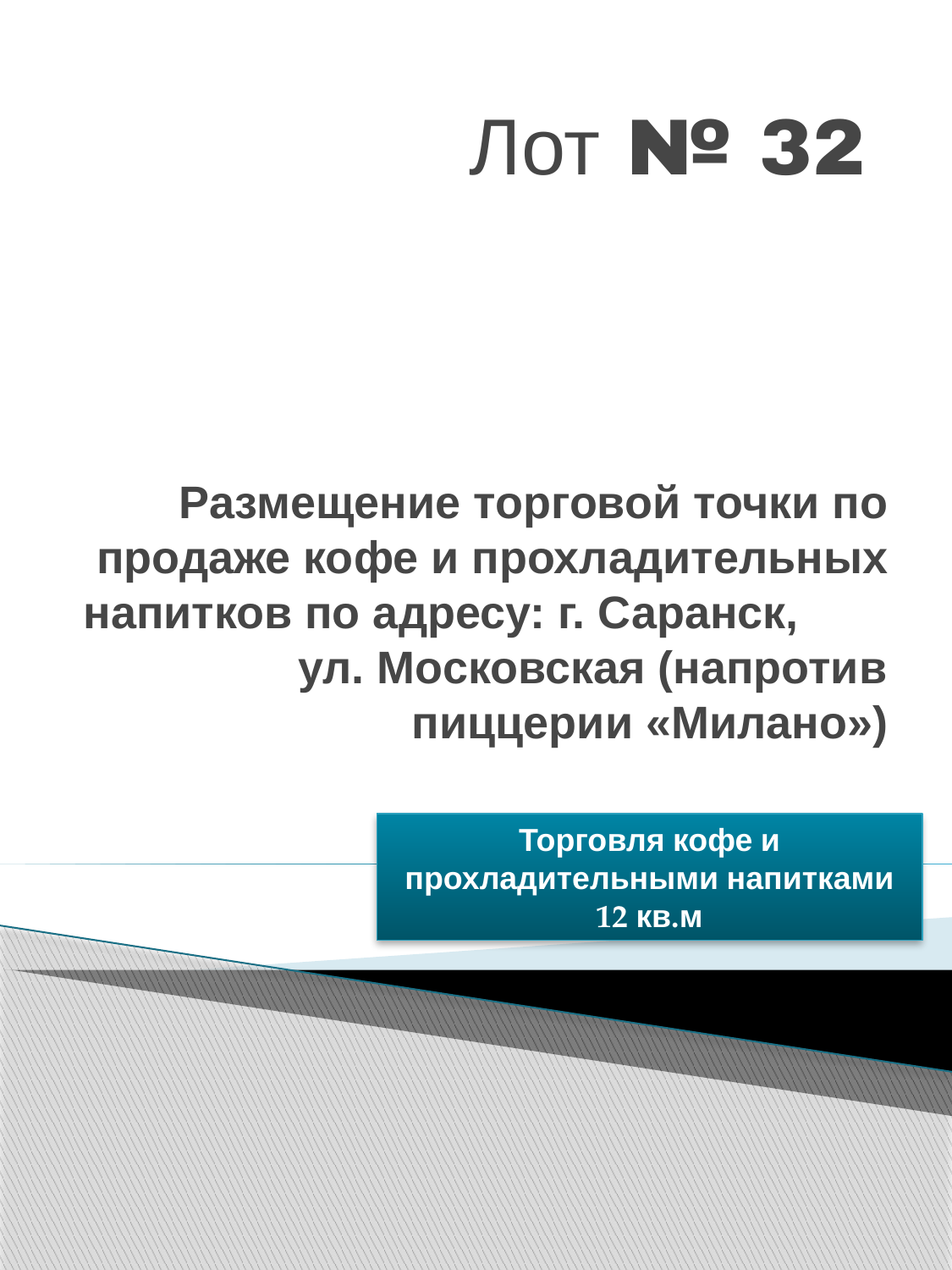

Лот № 32
# Размещение торговой точки по продаже кофе и прохладительных напитков по адресу: г. Саранск,                       ул. Московская (напротив пиццерии «Милано»)
Торговля кофе и прохладительными напитками 12 кв.м